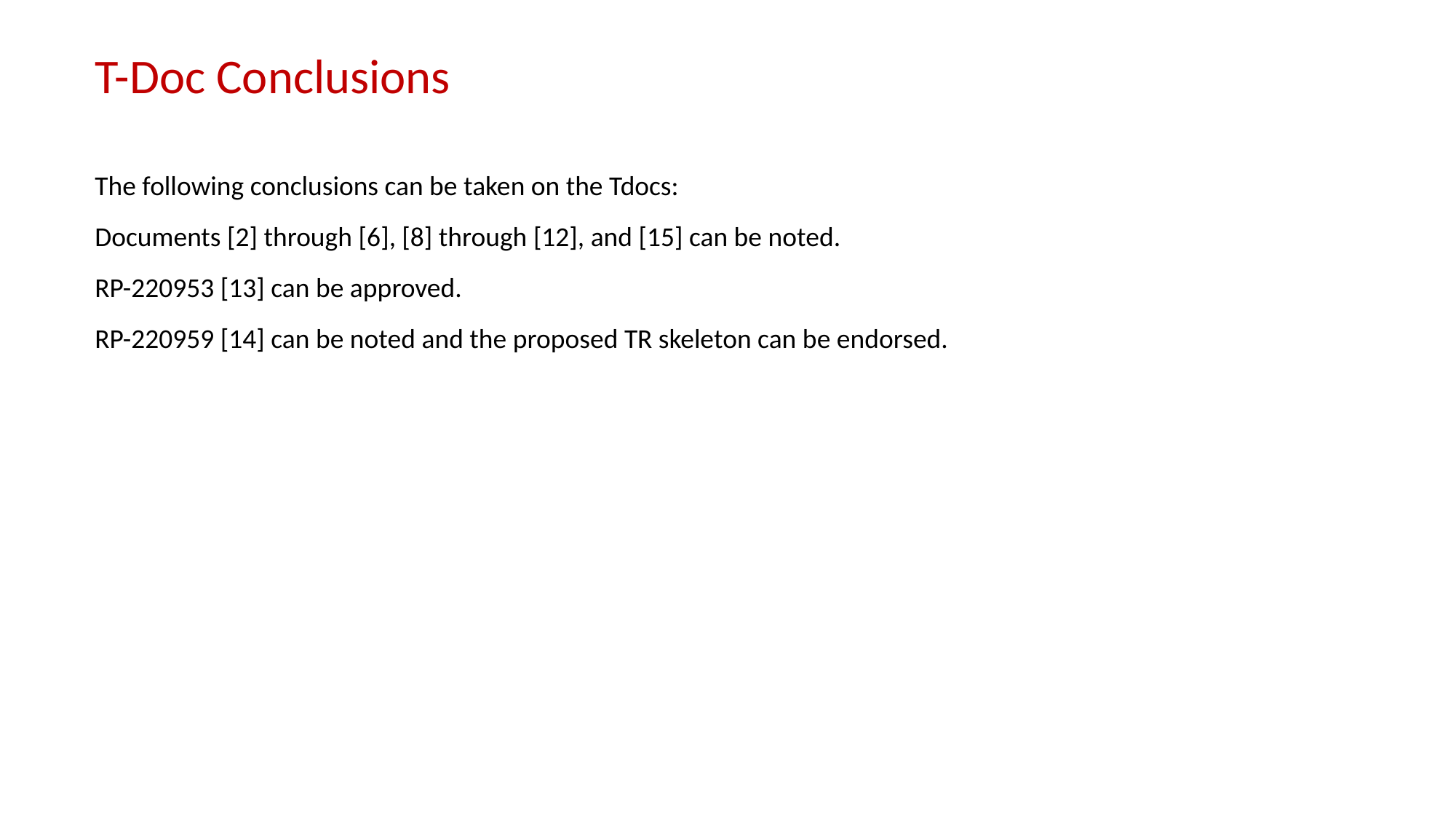

# T-Doc Conclusions
The following conclusions can be taken on the Tdocs:
Documents [2] through [6], [8] through [12], and [15] can be noted.
RP-220953 [13] can be approved.
RP-220959 [14] can be noted and the proposed TR skeleton can be endorsed.